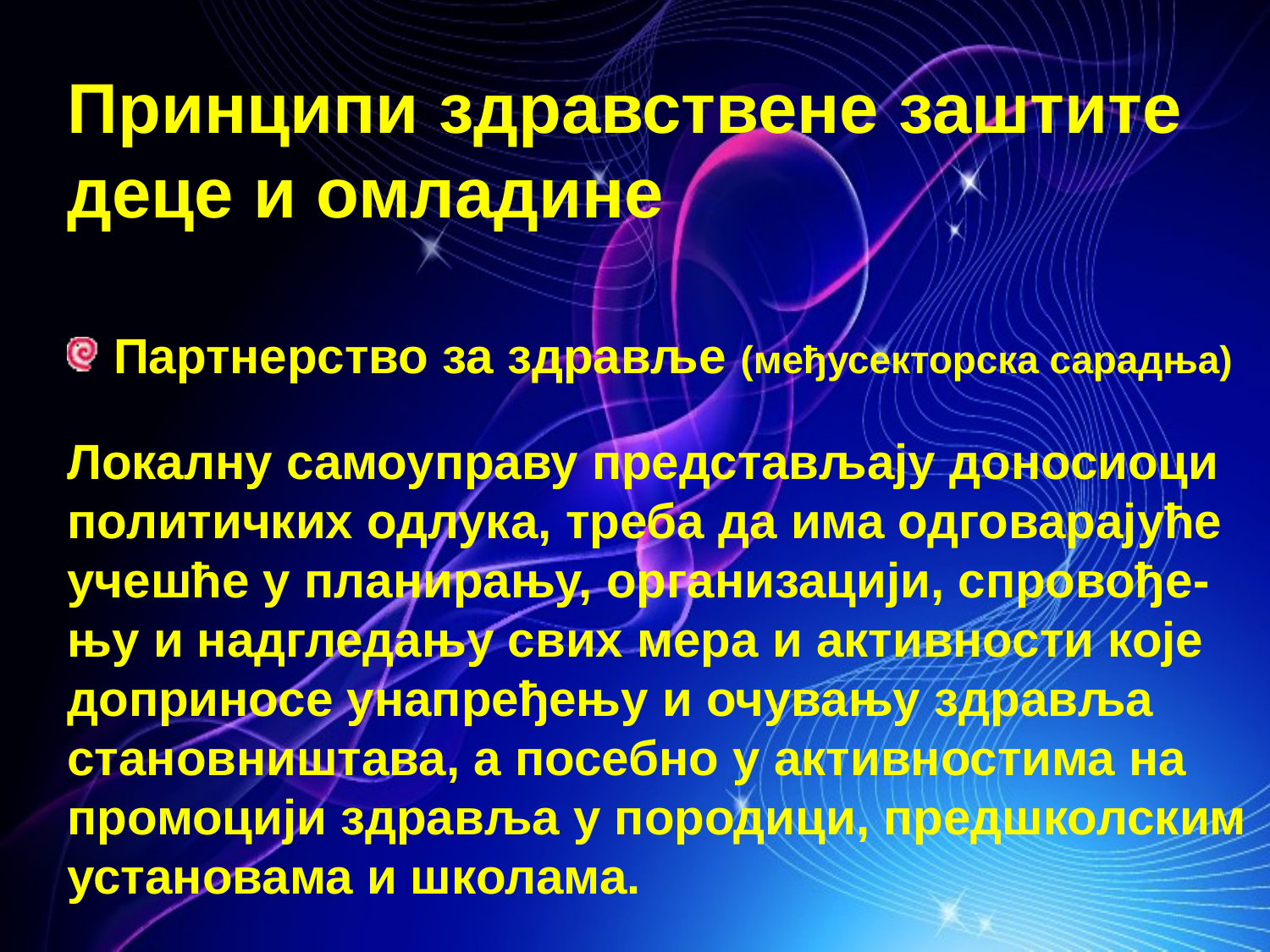

Принципи здравствене заштите деце и омладине

 Партнерство за здравље (међусекторска сарадња)

Локалну самоуправу представљају доносиоци политичких одлука, треба да има одговарајуће учешће у планирању, организацији, спровође- њу и надгледању свих мера и активности које доприносе унапређењу и очувању здравља становништава, а посебно у активностима на промоцији здравља у породици, предшколским установама и школама.